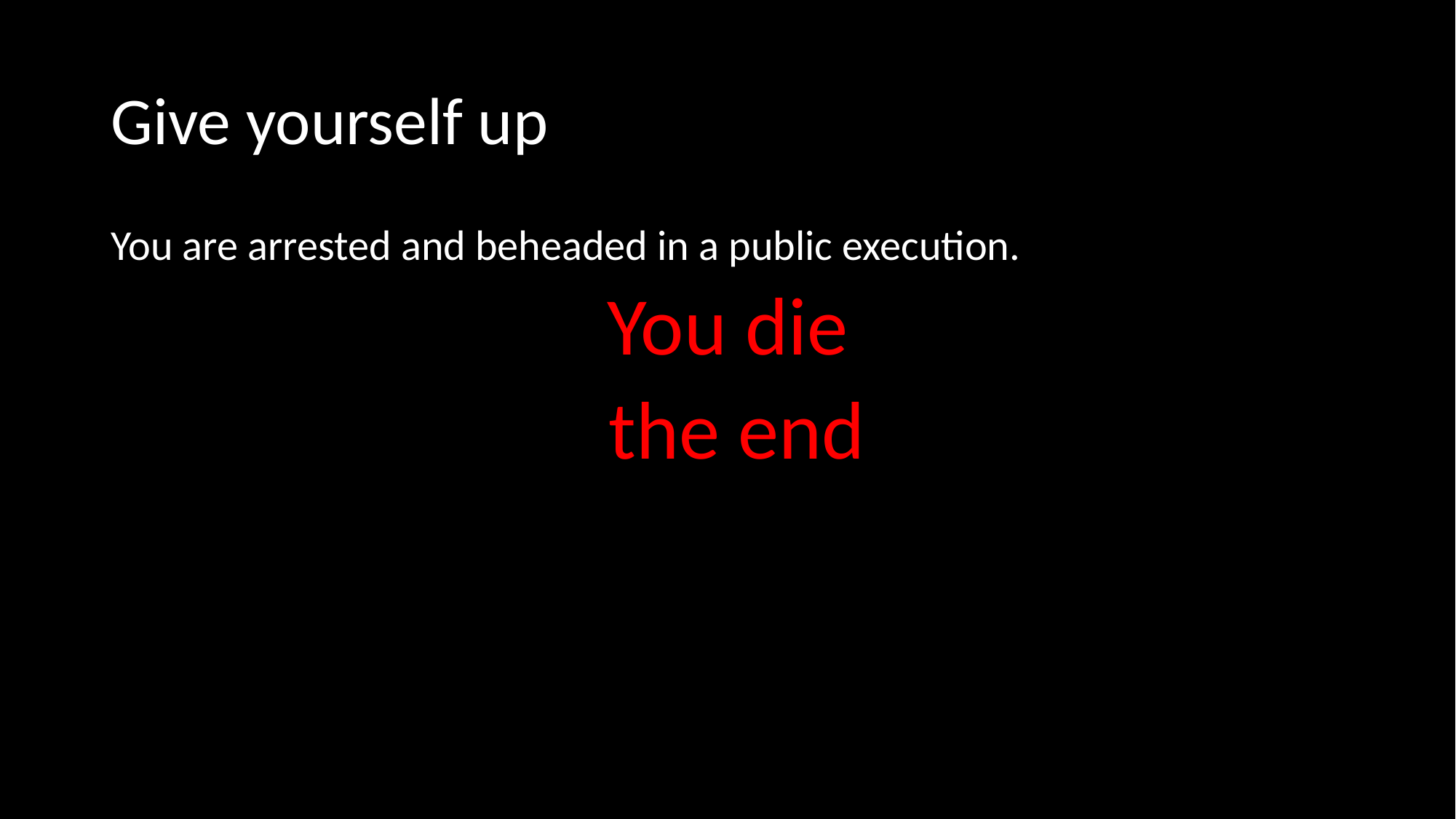

# Give yourself up
You are arrested and beheaded in a public execution.
You die
 the end